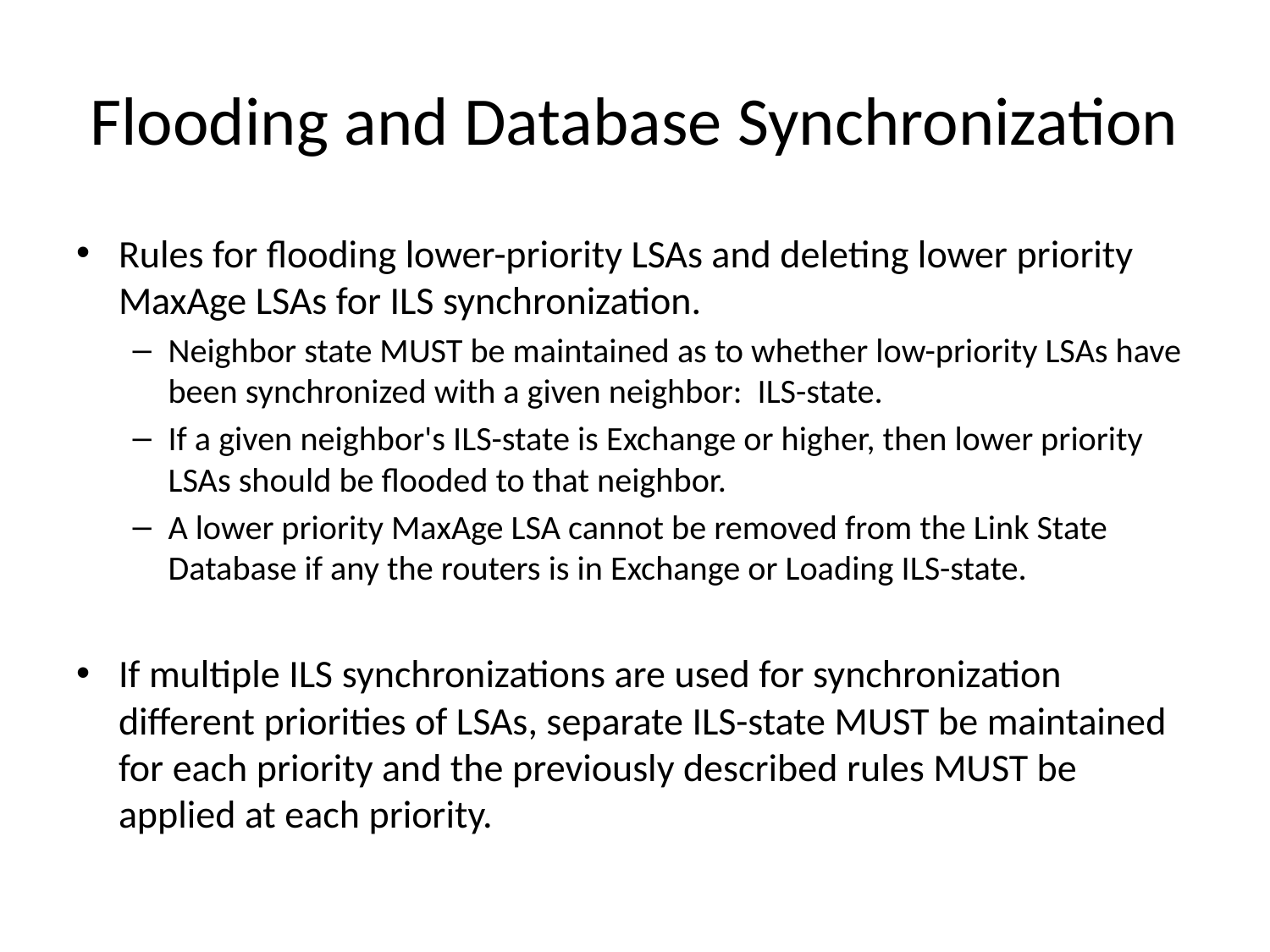

# Flooding and Database Synchronization
Rules for flooding lower-priority LSAs and deleting lower priority MaxAge LSAs for ILS synchronization.
Neighbor state MUST be maintained as to whether low-priority LSAs have been synchronized with a given neighbor:  ILS-state.
If a given neighbor's ILS-state is Exchange or higher, then lower priority LSAs should be flooded to that neighbor.
A lower priority MaxAge LSA cannot be removed from the Link State Database if any the routers is in Exchange or Loading ILS-state.

If multiple ILS synchronizations are used for synchronization different priorities of LSAs, separate ILS-state MUST be maintained for each priority and the previously described rules MUST be applied at each priority.